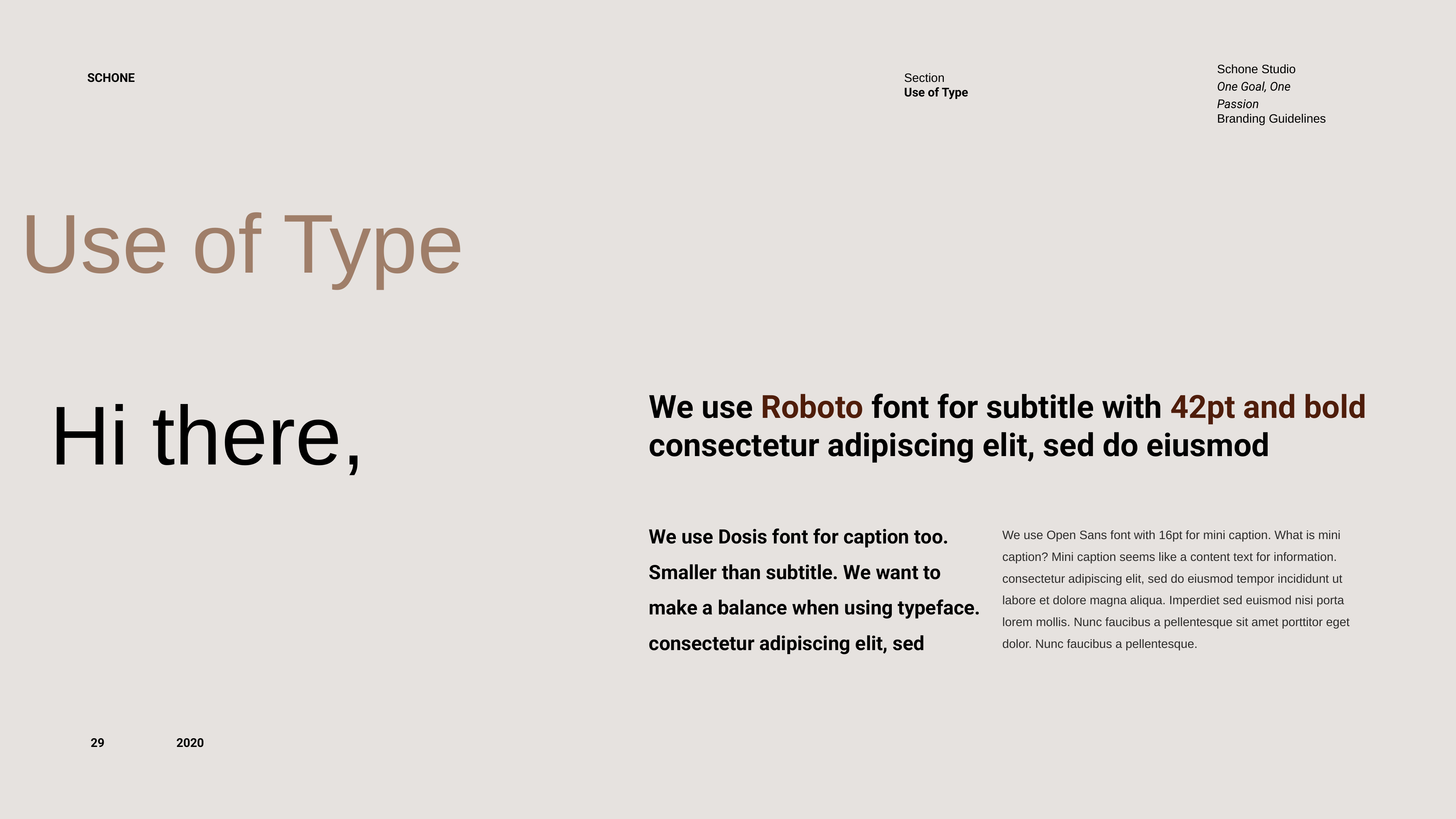

SCHONE
Section
Use of Type
Schone Studio
One Goal, One Passion
Branding Guidelines
Use of Type
We use Roboto font for subtitle with 42pt and bold consectetur adipiscing elit, sed do eiusmod
Hi there,
We use Dosis font for caption too. Smaller than subtitle. We want to make a balance when using typeface. consectetur adipiscing elit, sed
We use Open Sans font with 16pt for mini caption. What is mini caption? Mini caption seems like a content text for information. consectetur adipiscing elit, sed do eiusmod tempor incididunt ut labore et dolore magna aliqua. Imperdiet sed euismod nisi porta lorem mollis. Nunc faucibus a pellentesque sit amet porttitor eget dolor. Nunc faucibus a pellentesque.
29
2020